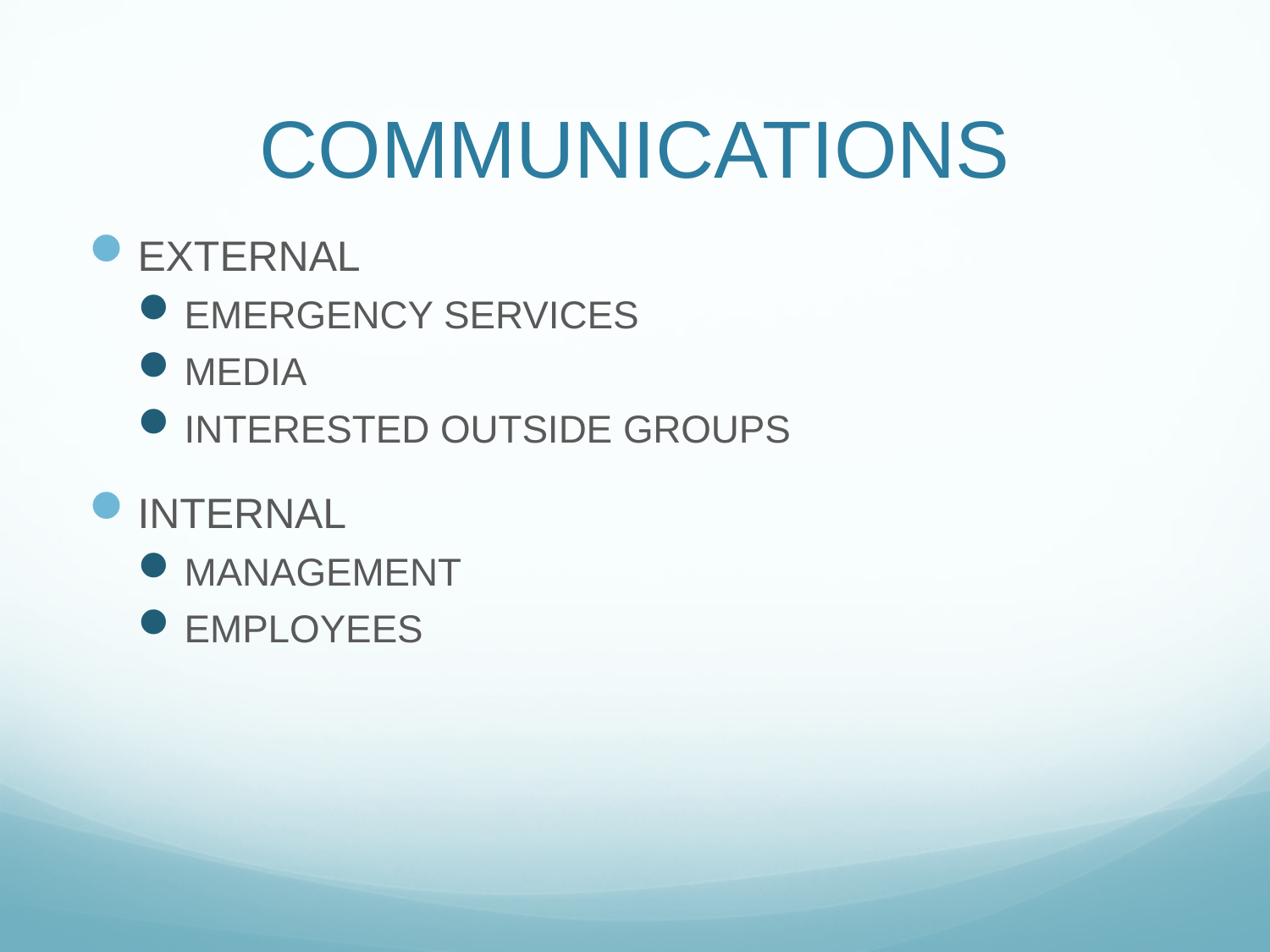

# COMMUNICATIONS
EXTERNAL
EMERGENCY SERVICES
MEDIA
INTERESTED OUTSIDE GROUPS
INTERNAL
MANAGEMENT
EMPLOYEES